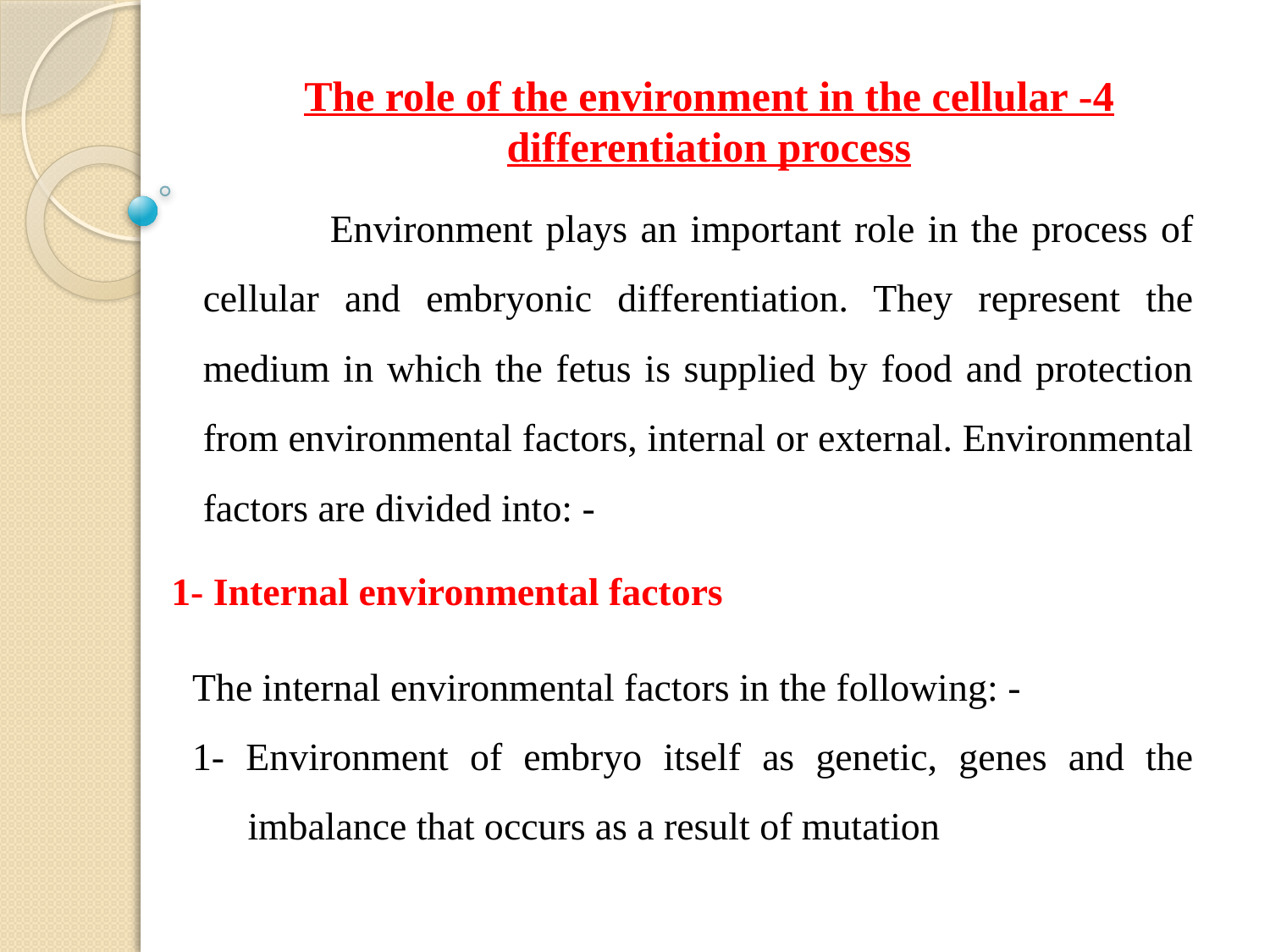

4- The role of the environment in the cellular differentiation process
	Environment plays an important role in the process of cellular and embryonic differentiation. They represent the medium in which the fetus is supplied by food and protection from environmental factors, internal or external. Environmental factors are divided into: -
1- Internal environmental factors
The internal environmental factors in the following: -
1- Environment of embryo itself as genetic, genes and the imbalance that occurs as a result of mutation